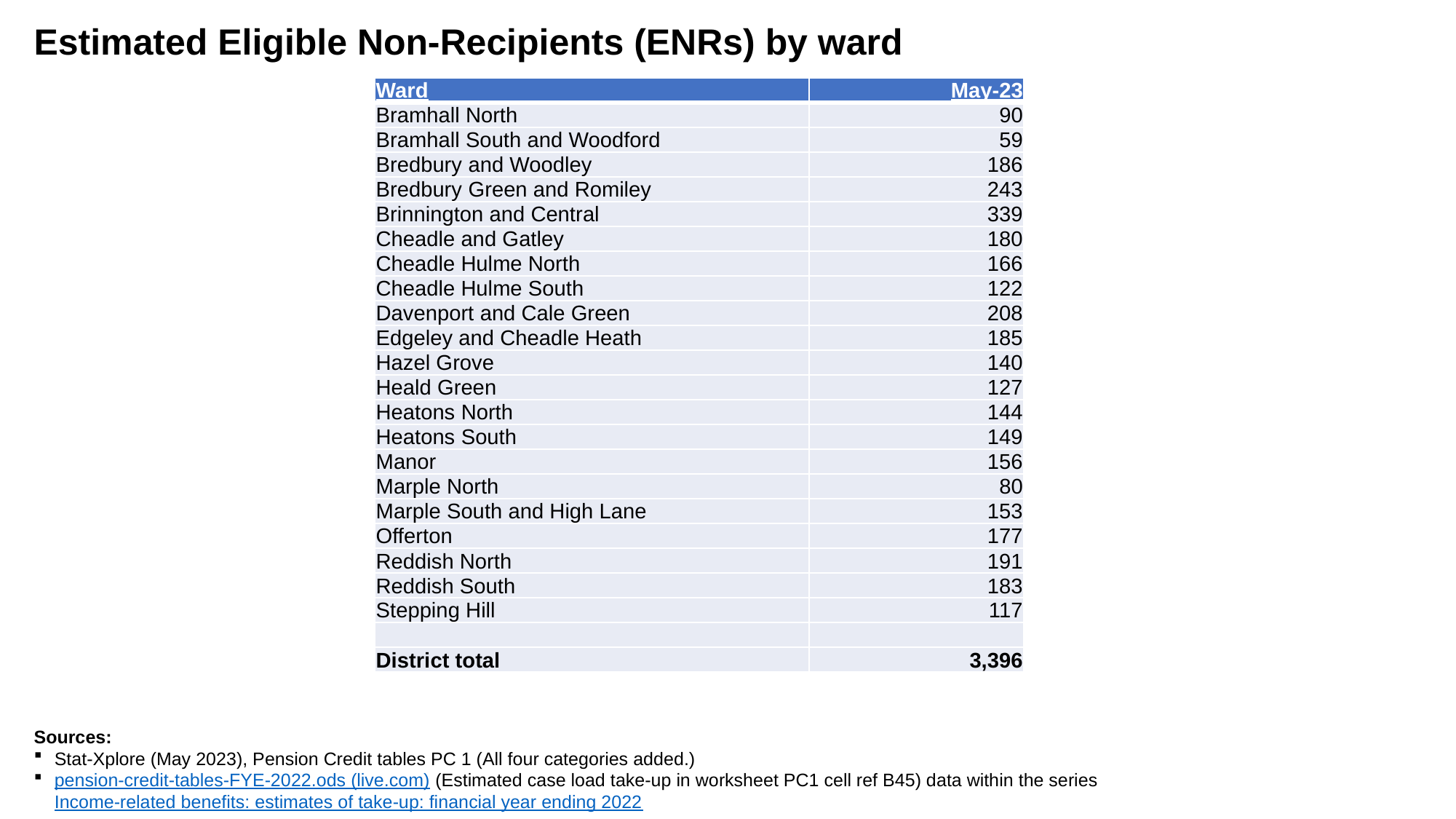

Estimated Eligible Non-recipients by ward
Estimated Eligible Non-Recipients (ENRs) by ward
| Ward | May-23 |
| --- | --- |
| Bramhall North | 90 |
| Bramhall South and Woodford | 59 |
| Bredbury and Woodley | 186 |
| Bredbury Green and Romiley | 243 |
| Brinnington and Central | 339 |
| Cheadle and Gatley | 180 |
| Cheadle Hulme North | 166 |
| Cheadle Hulme South | 122 |
| Davenport and Cale Green | 208 |
| Edgeley and Cheadle Heath | 185 |
| Hazel Grove | 140 |
| Heald Green | 127 |
| Heatons North | 144 |
| Heatons South | 149 |
| Manor | 156 |
| Marple North | 80 |
| Marple South and High Lane | 153 |
| Offerton | 177 |
| Reddish North | 191 |
| Reddish South | 183 |
| Stepping Hill | 117 |
|  |  |
| District total | 3,396 |
Sources:
Stat-Xplore (May 2023), Pension Credit tables PC 1 (All four categories added.)
pension-credit-tables-FYE-2022.ods (live.com) (Estimated case load take-up in worksheet PC1 cell ref B45) data within the series  Income-related benefits: estimates of take-up: financial year ending 2022